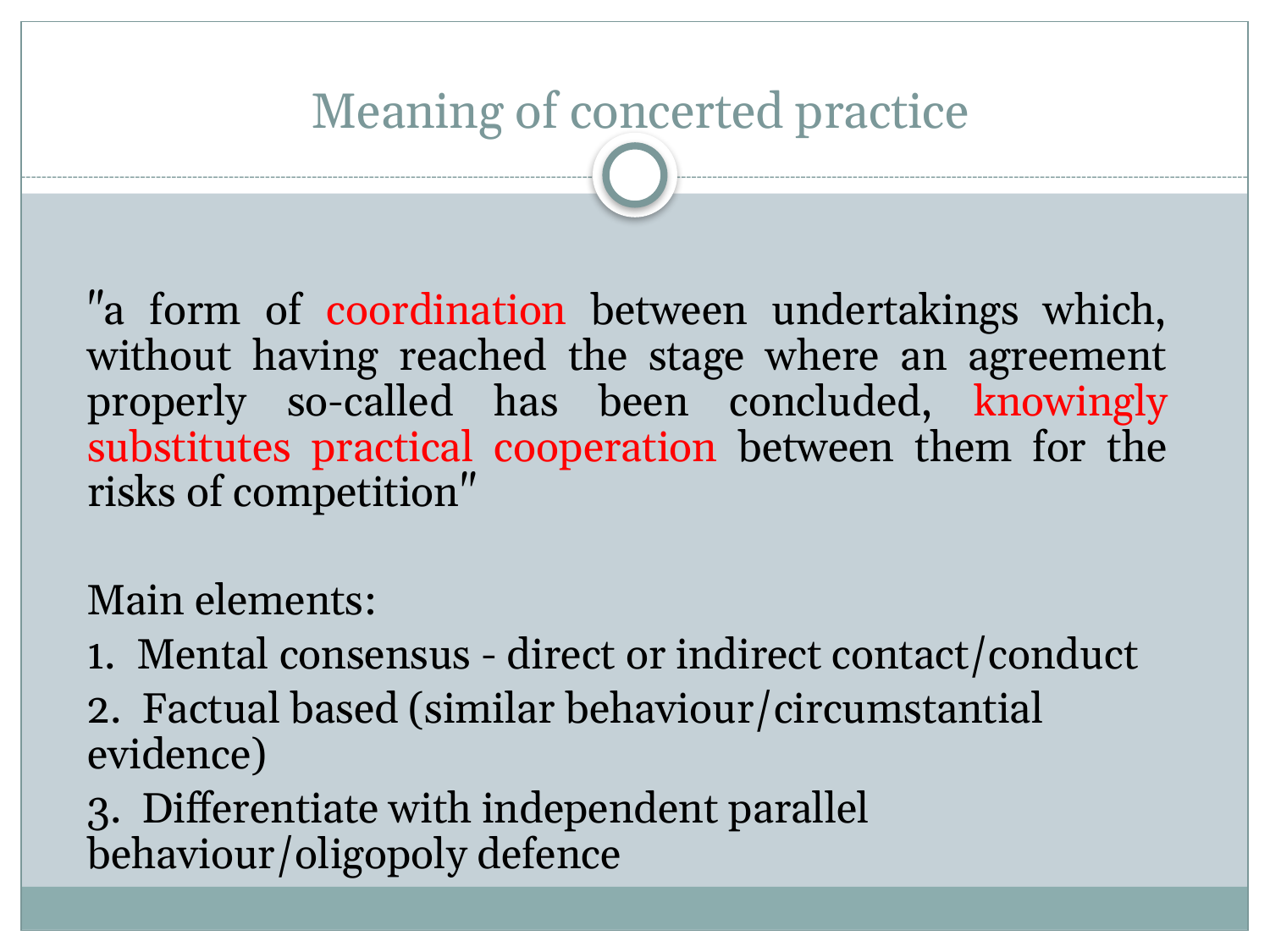

Meaning of concerted practice

"a form of coordination between undertakings which, without having reached the stage where an agreement properly so-called has been concluded, knowingly substitutes practical cooperation between them for the risks of competition"

Main elements:
1.  Mental consensus - direct or indirect contact/conduct
2.  Factual based (similar behaviour/circumstantial evidence)
3.  Differentiate with independent parallel behaviour/oligopoly defence